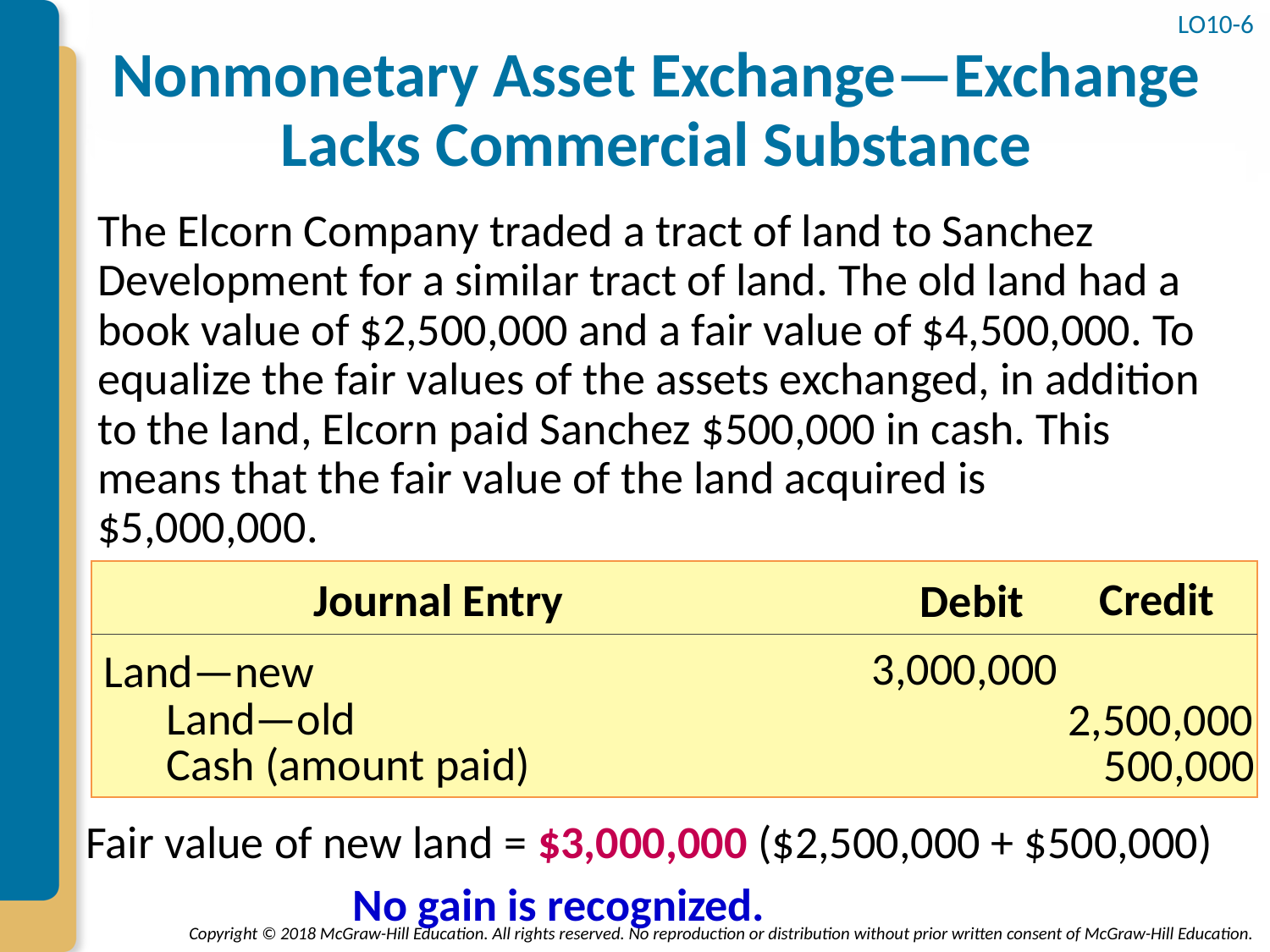

LO10-6
# Nonmonetary Asset Exchange—Exchange Lacks Commercial Substance
The Elcorn Company traded a tract of land to Sanchez Development for a similar tract of land. The old land had a book value of $2,500,000 and a fair value of $4,500,000. To equalize the fair values of the assets exchanged, in addition to the land, Elcorn paid Sanchez $500,000 in cash. This means that the fair value of the land acquired is $5,000,000.

Credit
Journal Entry
Debit
3,000,000
Land—new
Land—old
2,500,000

Cash (amount paid)
500,000
Fair value of new land = $3,000,000 ($2,500,000 + $500,000)
No gain is recognized.